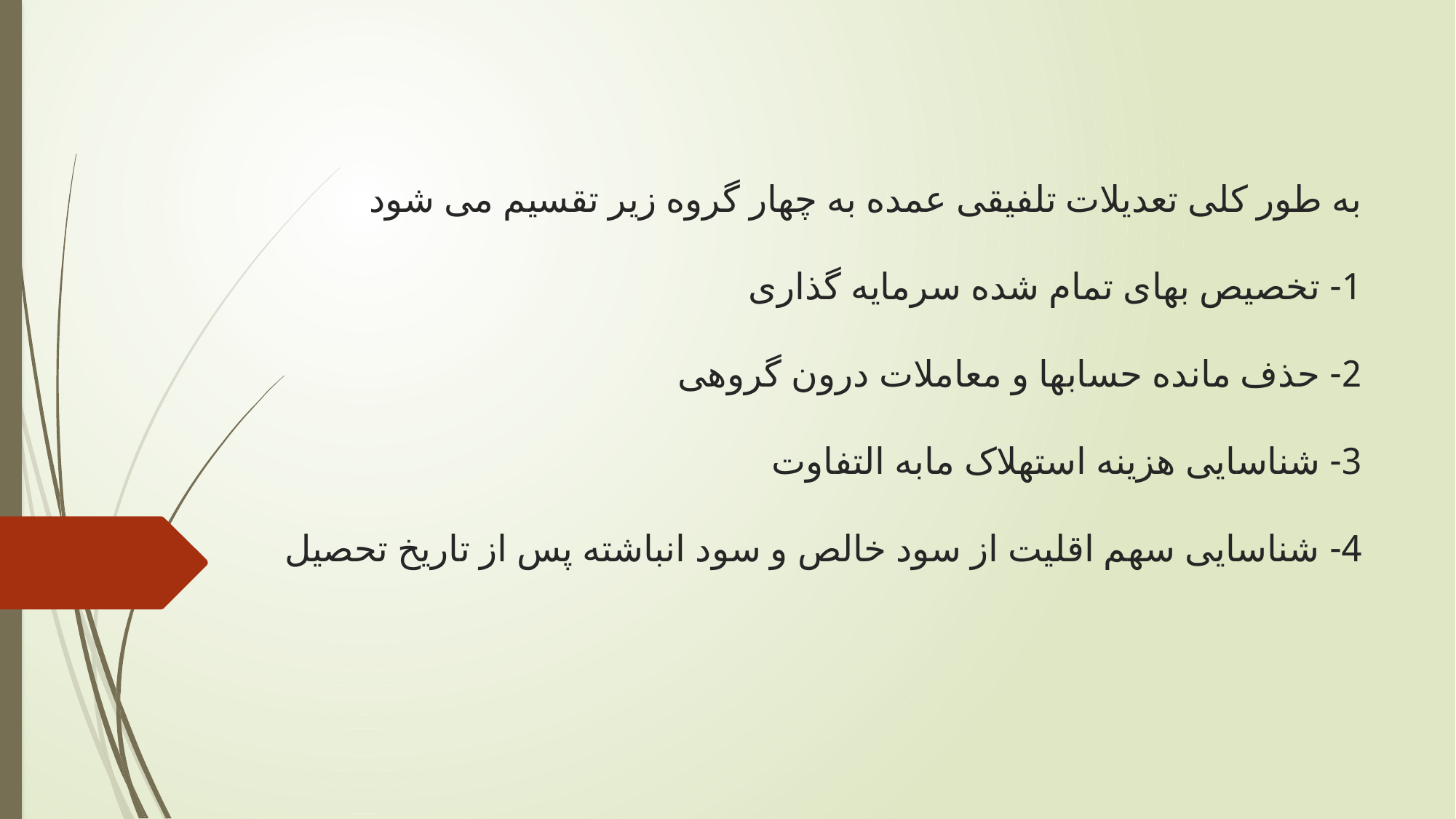

# به طور کلی تعدیلات تلفیقی عمده به چهار گروه زیر تقسیم می شود 1- تخصیص بهای تمام شده سرمایه گذاری 2- حذف مانده حسابها و معاملات درون گروهی 3- شناسایی هزینه استهلاک مابه التفاوت 4- شناسایی سهم اقلیت از سود خالص و سود انباشته پس از تاریخ تحصیل